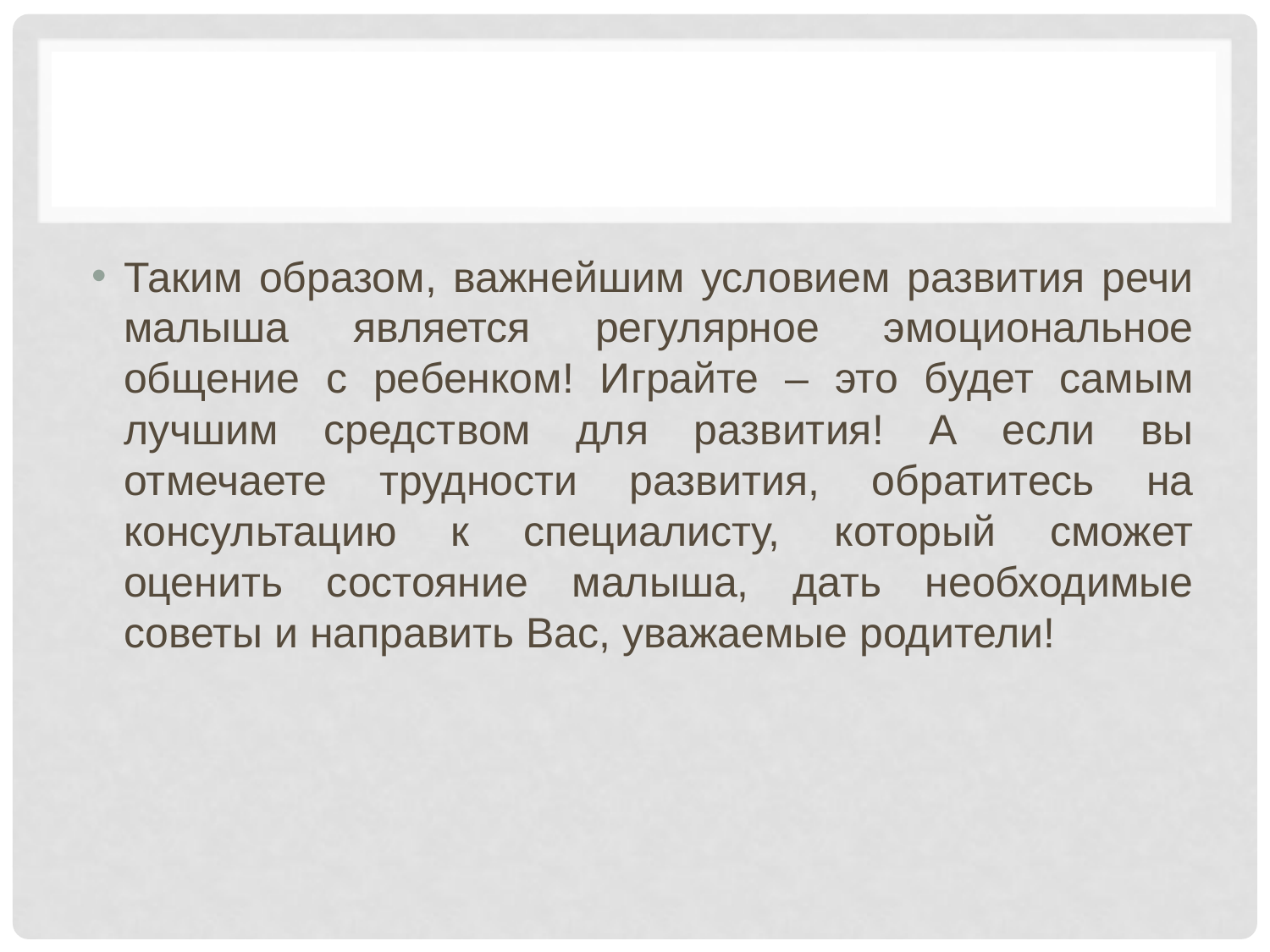

Таким образом, важнейшим условием развития речи малыша является регулярное эмоциональное общение с ребенком! Играйте – это будет самым лучшим средством для развития! А если вы отмечаете трудности развития, обратитесь на консультацию к специалисту, который сможет оценить состояние малыша, дать необходимые советы и направить Вас, уважаемые родители!